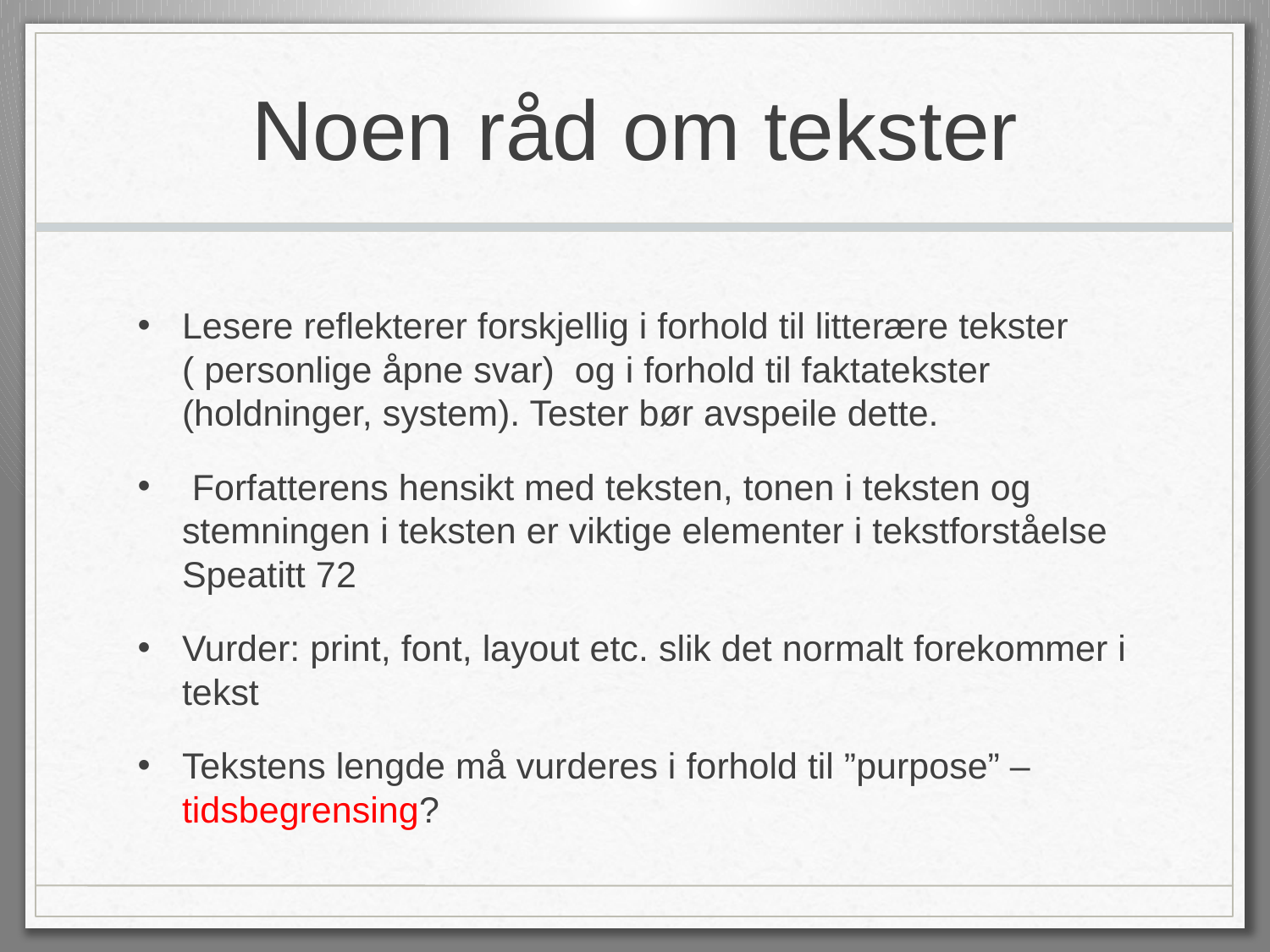

# Noen råd om tekster
Lesere reflekterer forskjellig i forhold til litterære tekster ( personlige åpne svar)  og i forhold til faktatekster (holdninger, system). Tester bør avspeile dette.
 Forfatterens hensikt med teksten, tonen i teksten og stemningen i teksten er viktige elementer i tekstforståelse Speatitt 72
Vurder: print, font, layout etc. slik det normalt forekommer i tekst
Tekstens lengde må vurderes i forhold til ”purpose” – tidsbegrensing?